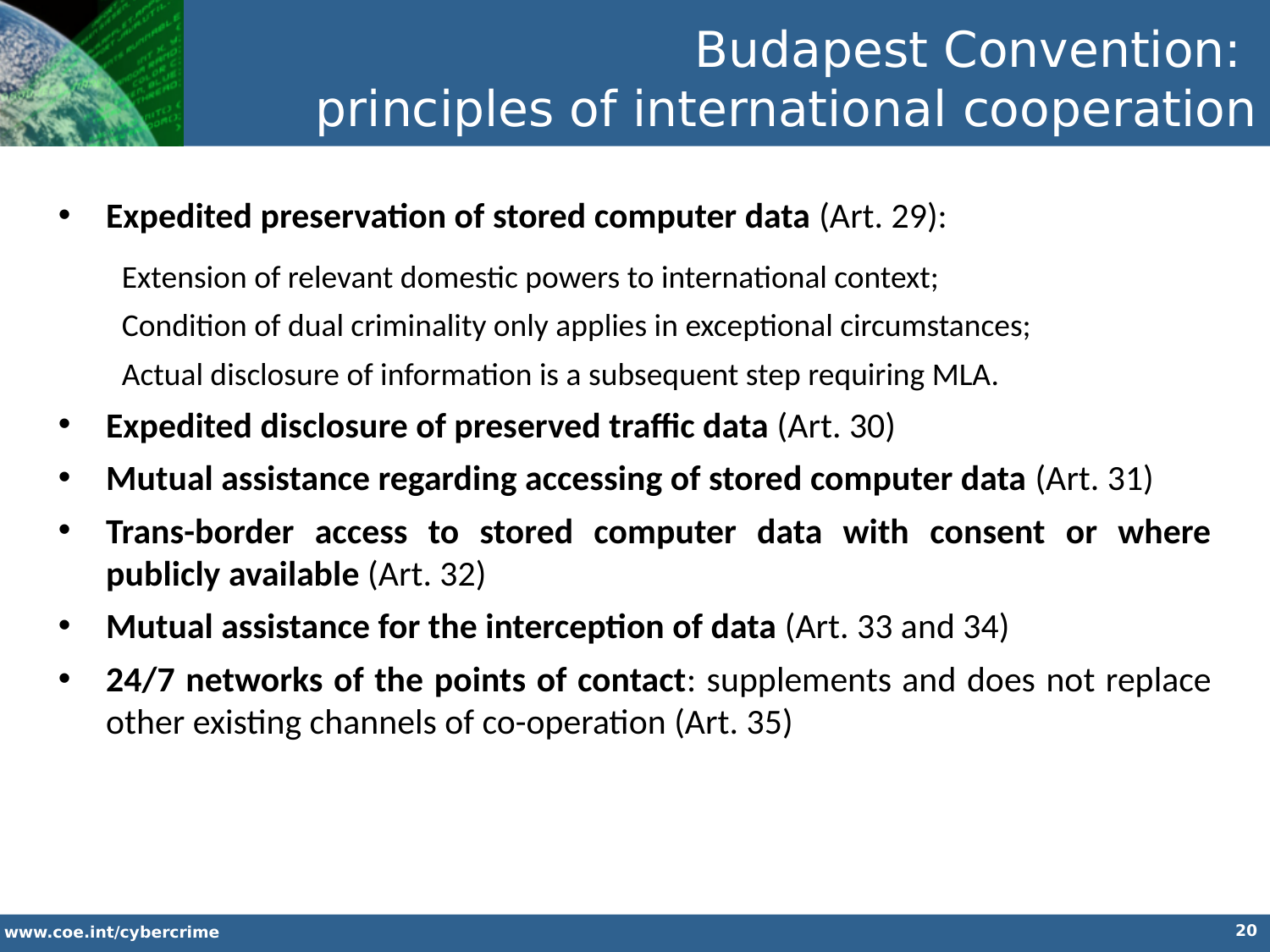

Budapest Convention:
principles of international cooperation
Expedited preservation of stored computer data (Art. 29):
Extension of relevant domestic powers to international context;
Condition of dual criminality only applies in exceptional circumstances;
Actual disclosure of information is a subsequent step requiring MLA.
Expedited disclosure of preserved traffic data (Art. 30)
Mutual assistance regarding accessing of stored computer data (Art. 31)
Trans-border access to stored computer data with consent or where publicly available (Art. 32)
Mutual assistance for the interception of data (Art. 33 and 34)
24/7 networks of the points of contact: supplements and does not replace other existing channels of co-operation (Art. 35)
20